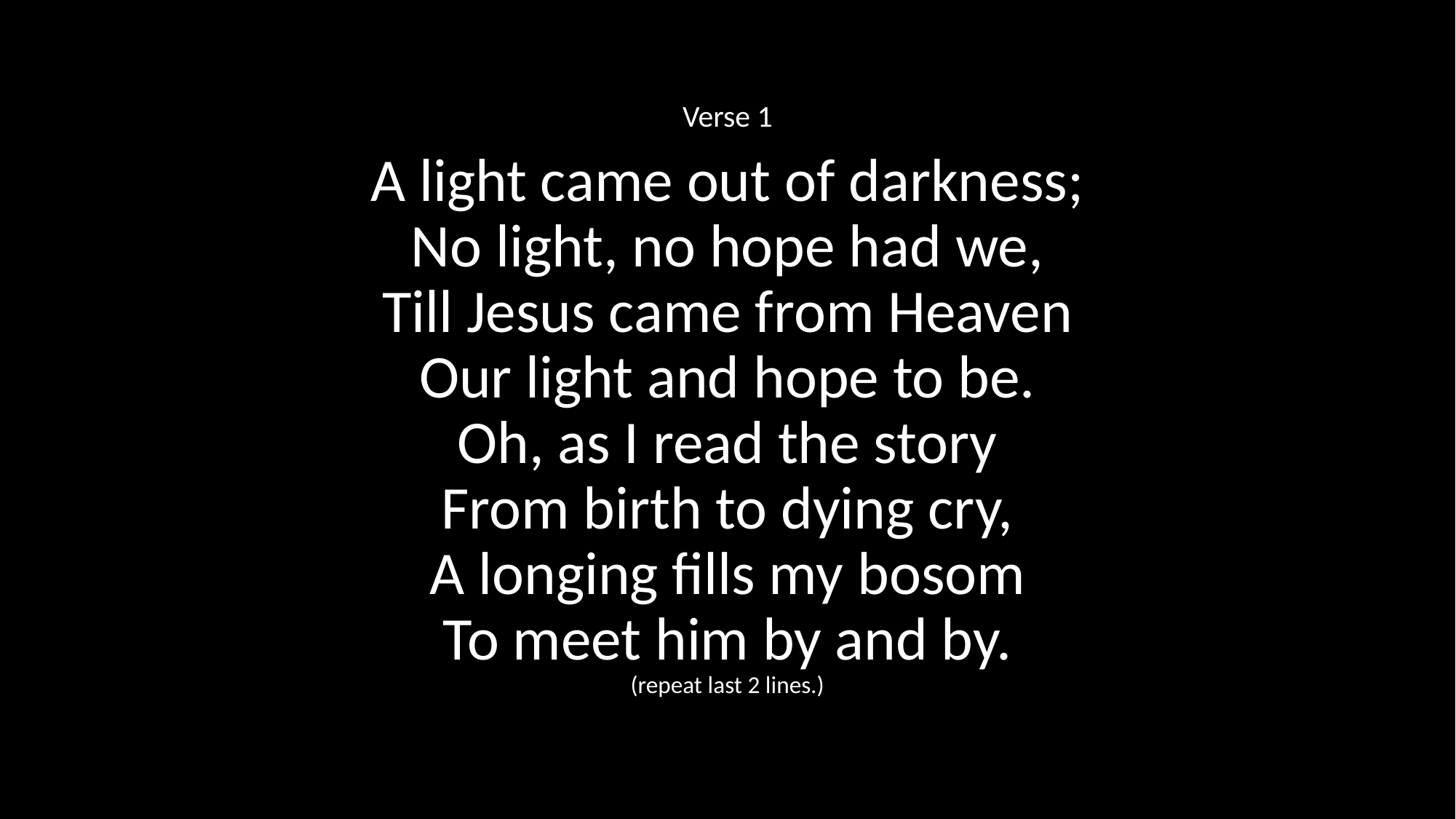

Verse 1
A light came out of darkness;
No light, no hope had we,
Till Jesus came from Heaven
Our light and hope to be.
Oh, as I read the story
From birth to dying cry,
A longing fills my bosom
To meet him by and by.
(repeat last 2 lines.)